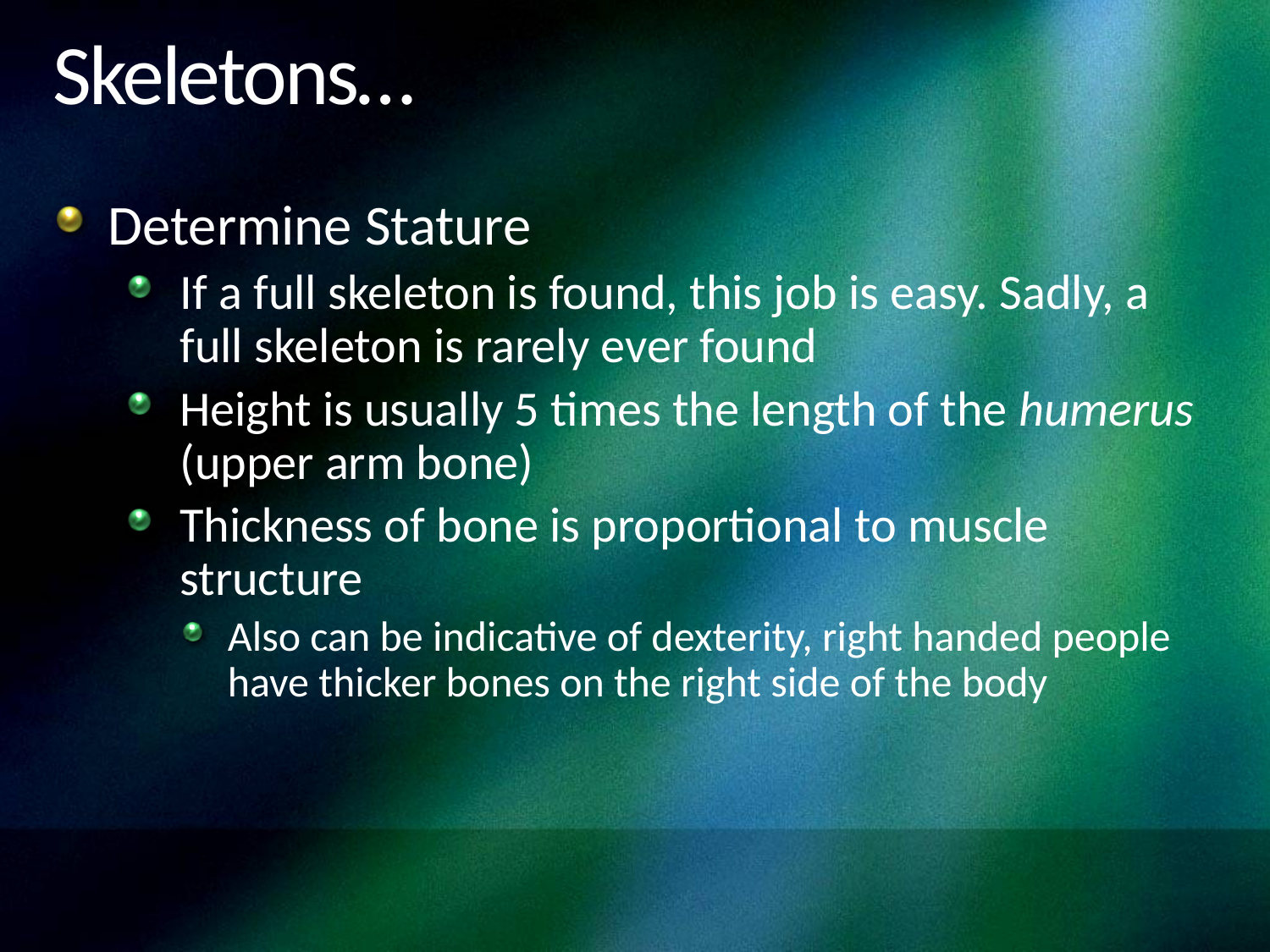

# Skeletons…
Determine Stature
If a full skeleton is found, this job is easy. Sadly, a full skeleton is rarely ever found
Height is usually 5 times the length of the humerus (upper arm bone)
Thickness of bone is proportional to muscle structure
Also can be indicative of dexterity, right handed people have thicker bones on the right side of the body